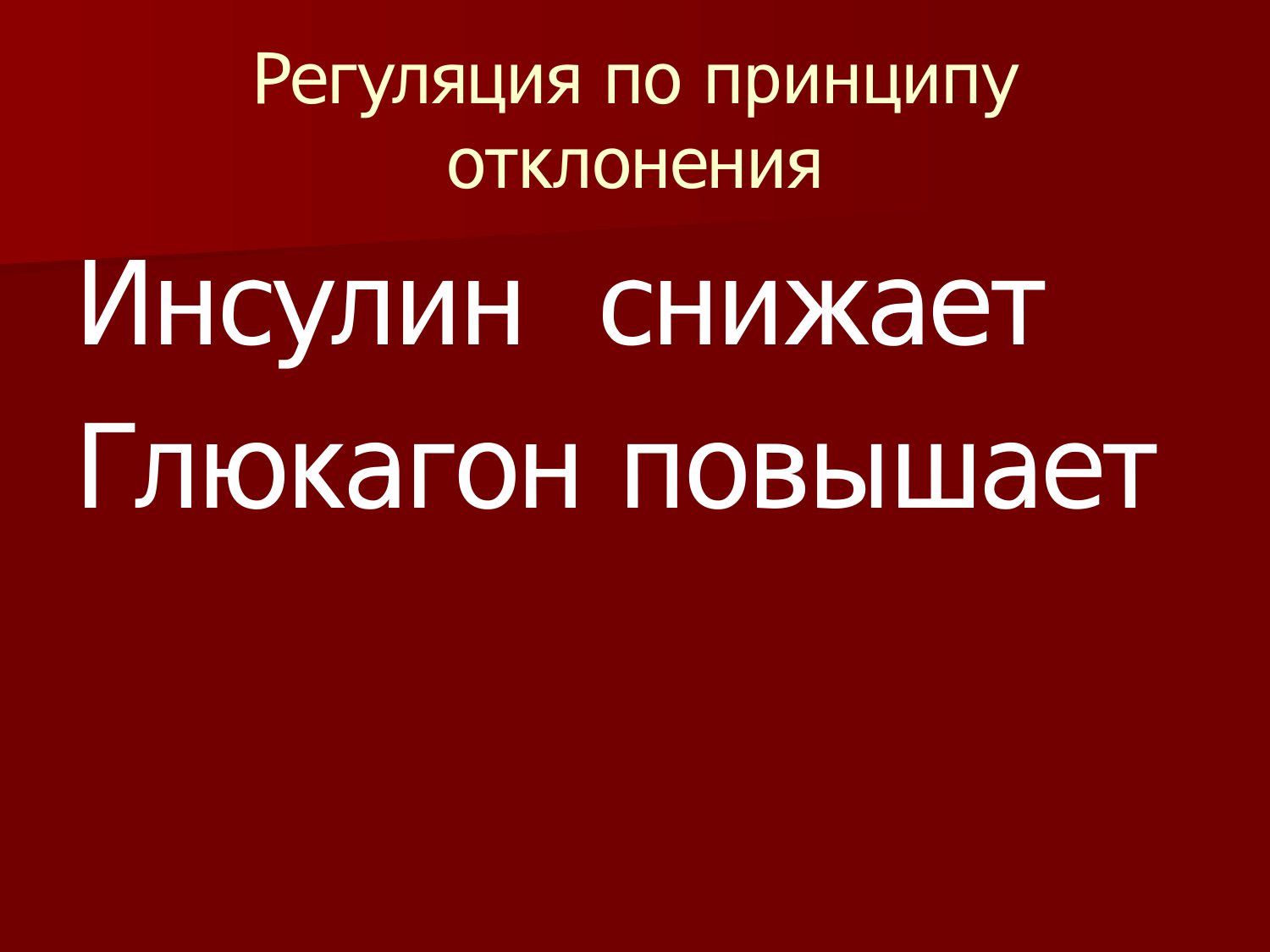

# Регуляция по принципу отклонения
Инсулин  снижает
Глюкагон повышает